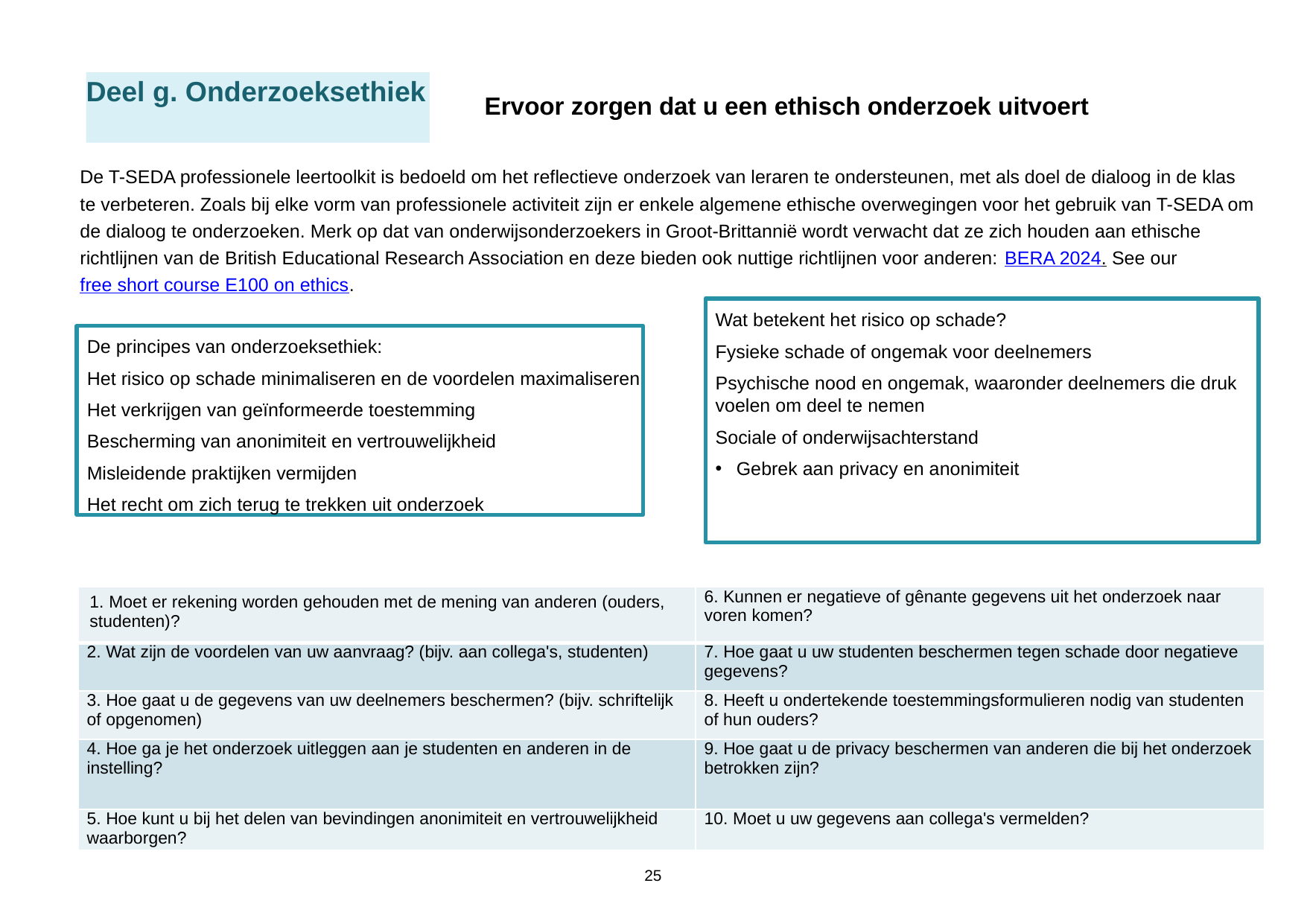

Deel g. Onderzoeksethiek

Ervoor zorgen dat u een ethisch onderzoek uitvoert

De T-SEDA professionele leertoolkit is bedoeld om het reflectieve onderzoek van leraren te ondersteunen, met als doel de dialoog in de klas te verbeteren. Zoals bij elke vorm van professionele activiteit zijn er enkele algemene ethische overwegingen voor het gebruik van T-SEDA om de dialoog te onderzoeken. Merk op dat van onderwijsonderzoekers in Groot-Brittannië wordt verwacht dat ze zich houden aan ethische richtlijnen van de British Educational Research Association en deze bieden ook nuttige richtlijnen voor anderen: BERA 2024. See our free short course E100 on ethics.
Wat betekent het risico op schade?
Fysieke schade of ongemak voor deelnemers
Psychische nood en ongemak, waaronder deelnemers die druk voelen om deel te nemen
Sociale of onderwijsachterstand
Gebrek aan privacy en anonimiteit

De principes van onderzoeksethiek:
Het risico op schade minimaliseren en de voordelen maximaliseren
Het verkrijgen van geïnformeerde toestemming
Bescherming van anonimiteit en vertrouwelijkheid
Misleidende praktijken vermijden
Het recht om zich terug te trekken uit onderzoek
| 1. Moet er rekening worden gehouden met de mening van anderen (ouders, studenten)? | 6. Kunnen er negatieve of gênante gegevens uit het onderzoek naar voren komen? |
| --- | --- |
| 2. Wat zijn de voordelen van uw aanvraag? (bijv. aan collega's, studenten) | 7. Hoe gaat u uw studenten beschermen tegen schade door negatieve gegevens? |
| 3. Hoe gaat u de gegevens van uw deelnemers beschermen? (bijv. schriftelijk of opgenomen) | 8. Heeft u ondertekende toestemmingsformulieren nodig van studenten of hun ouders? |
| 4. Hoe ga je het onderzoek uitleggen aan je studenten en anderen in de instelling? | 9. Hoe gaat u de privacy beschermen van anderen die bij het onderzoek betrokken zijn? |
| 5. Hoe kunt u bij het delen van bevindingen anonimiteit en vertrouwelijkheid waarborgen? | 10. Moet u uw gegevens aan collega's vermelden? |

25